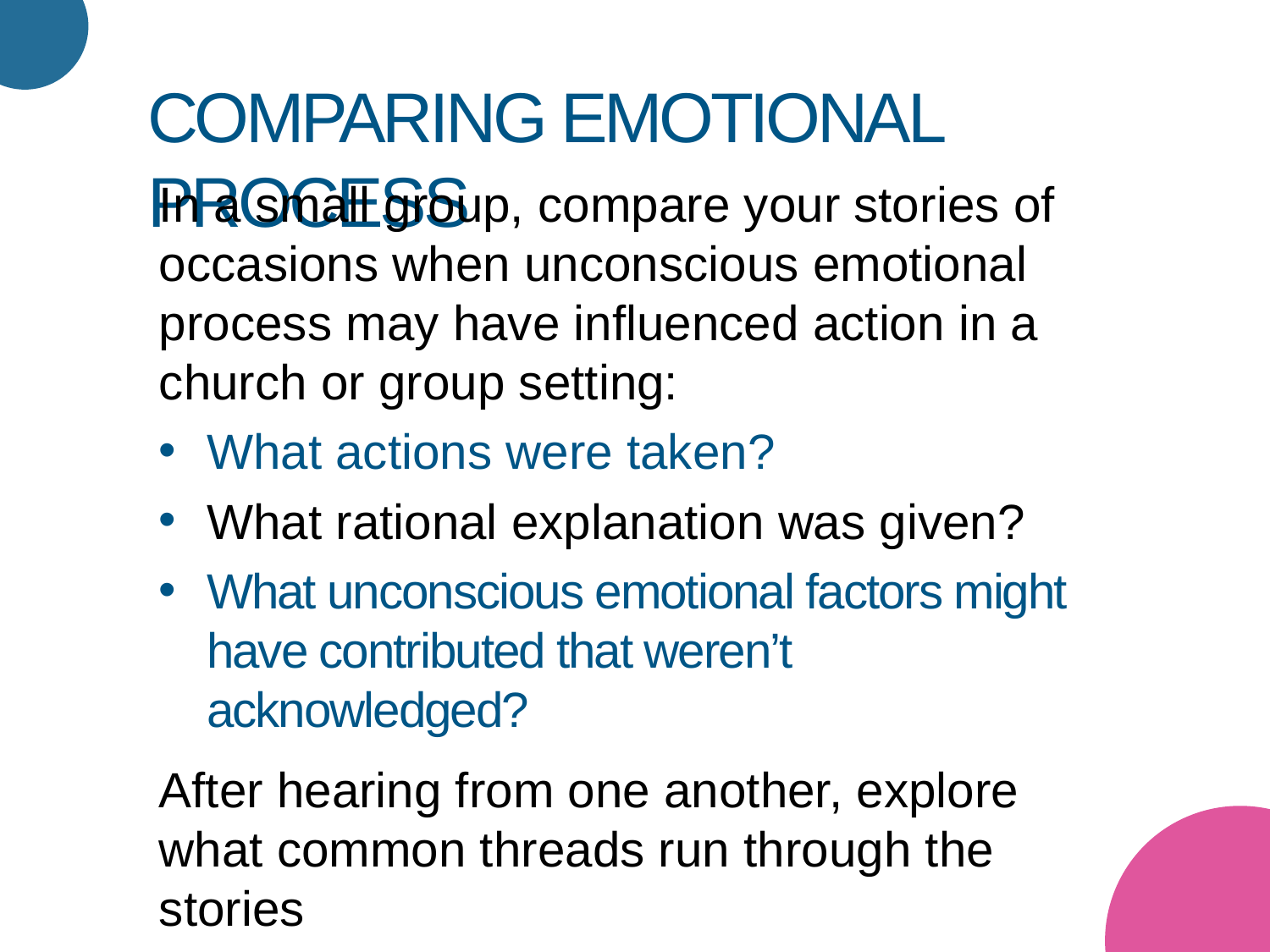

Comparing EMOTIONAL PROCESS
In a small group, compare your stories of occasions when unconscious emotional process may have influenced action in a church or group setting:
What actions were taken?
What rational explanation was given?
What unconscious emotional factors might have contributed that weren’t acknowledged?
After hearing from one another, explore what common threads run through the stories